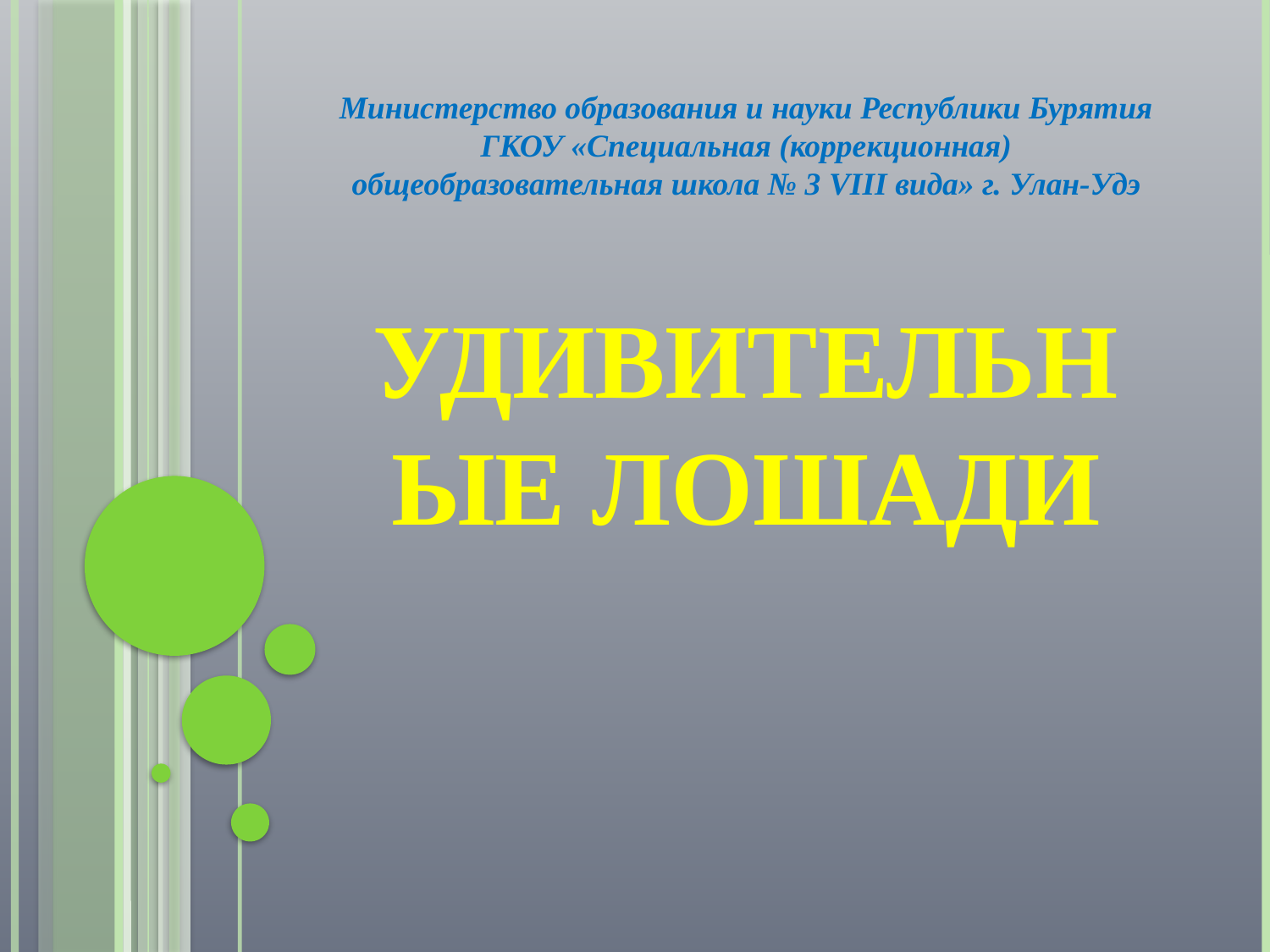

# Министерство образования и науки Республики Бурятия ГКОУ «Специальная (коррекционная) общеобразовательная школа № 3 VIII вида» г. Улан-Удэ
Удивительные лошади